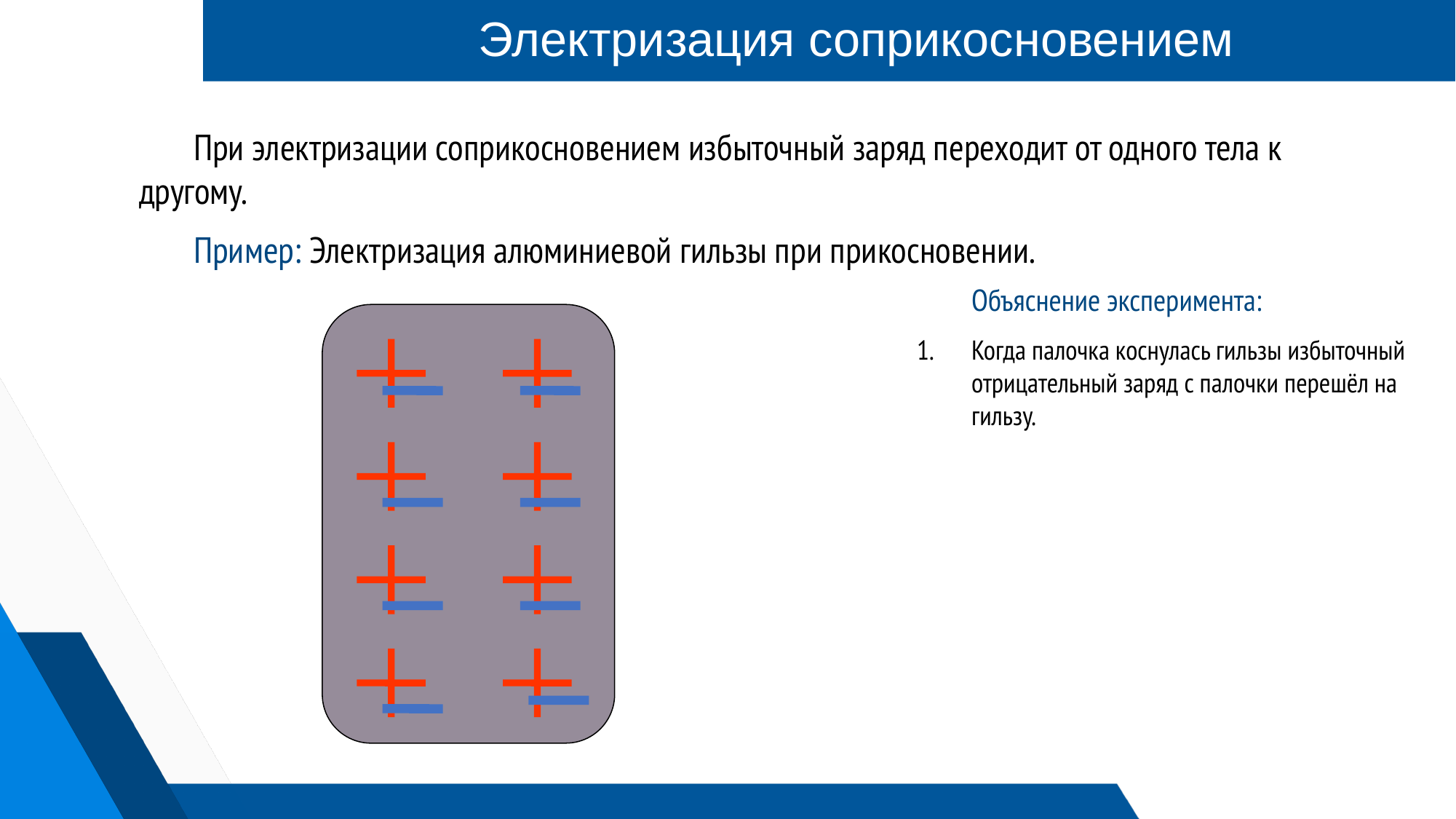

# Электризация соприкосновением
При электризации соприкосновением избыточный заряд переходит от одного тела к другому.
Пример: Электризация алюминиевой гильзы при прикосновении.
Объяснение эксперимента:
Когда палочка коснулась гильзы избыточный отрицательный заряд с палочки перешёл на гильзу.